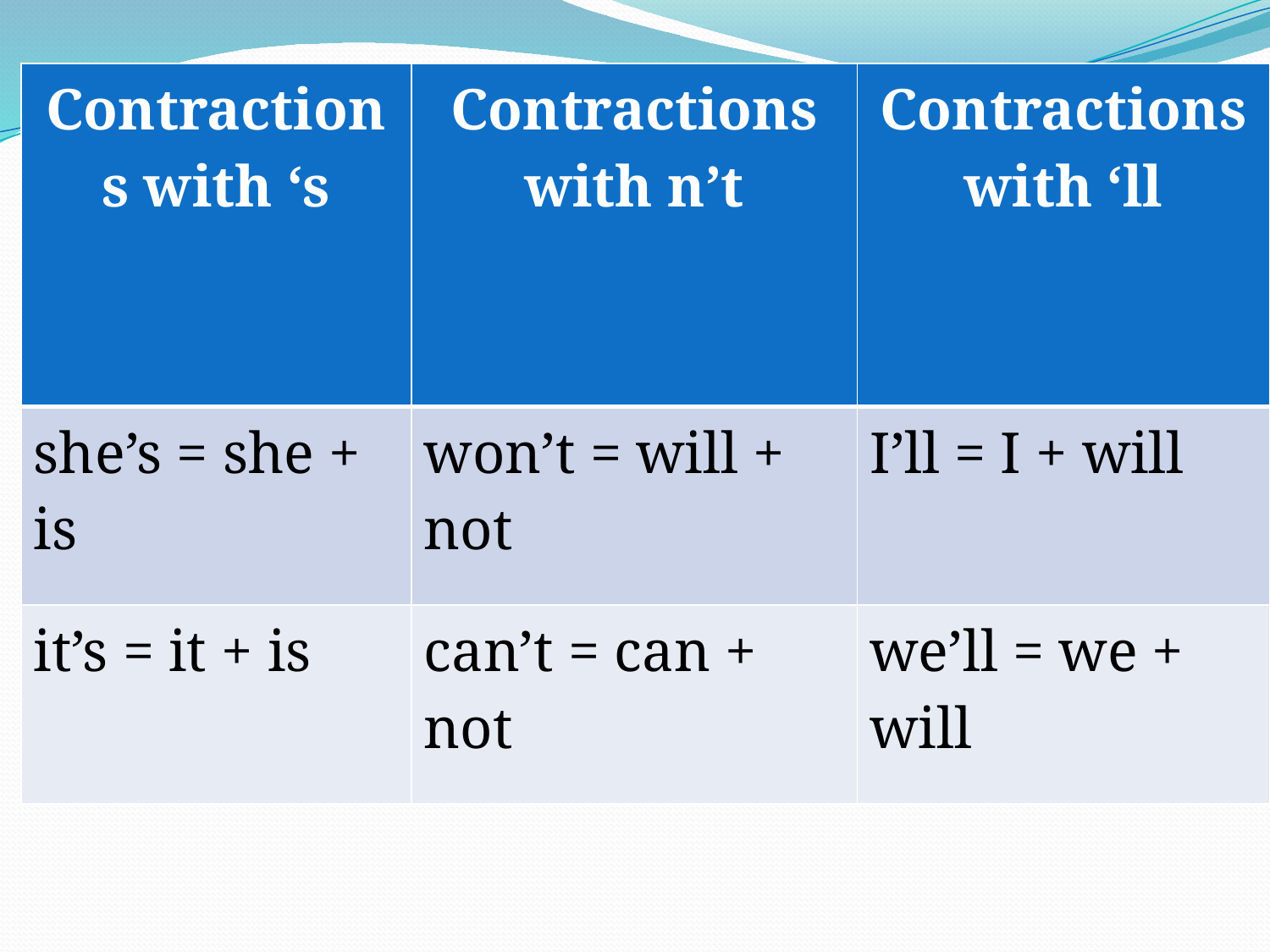

| Contractions with ‘s | Contractions with n’t | Contractions with ‘ll |
| --- | --- | --- |
| she’s = she + is | won’t = will + not | I’ll = I + will |
| it’s = it + is | can’t = can + not | we’ll = we + will |